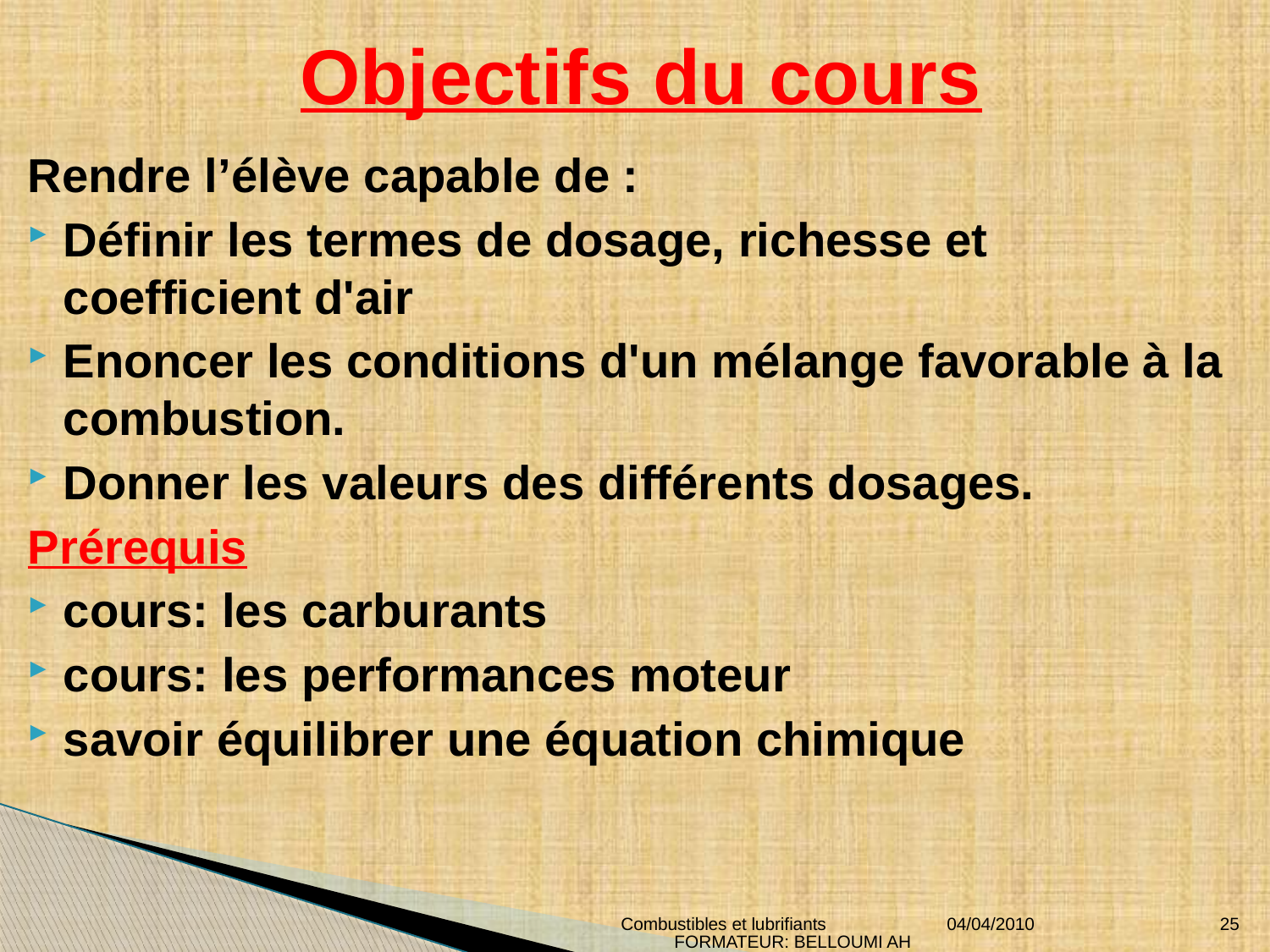

# Objectifs du cours
Rendre l’élève capable de :
Définir les termes de dosage, richesse et coefficient d'air
Enoncer les conditions d'un mélange favorable à la combustion.
Donner les valeurs des différents dosages.
Prérequis
cours: les carburants
cours: les performances moteur
savoir équilibrer une équation chimique
Combustibles et lubrifiants                              FORMATEUR: BELLOUMI AHMED
04/04/2010
25